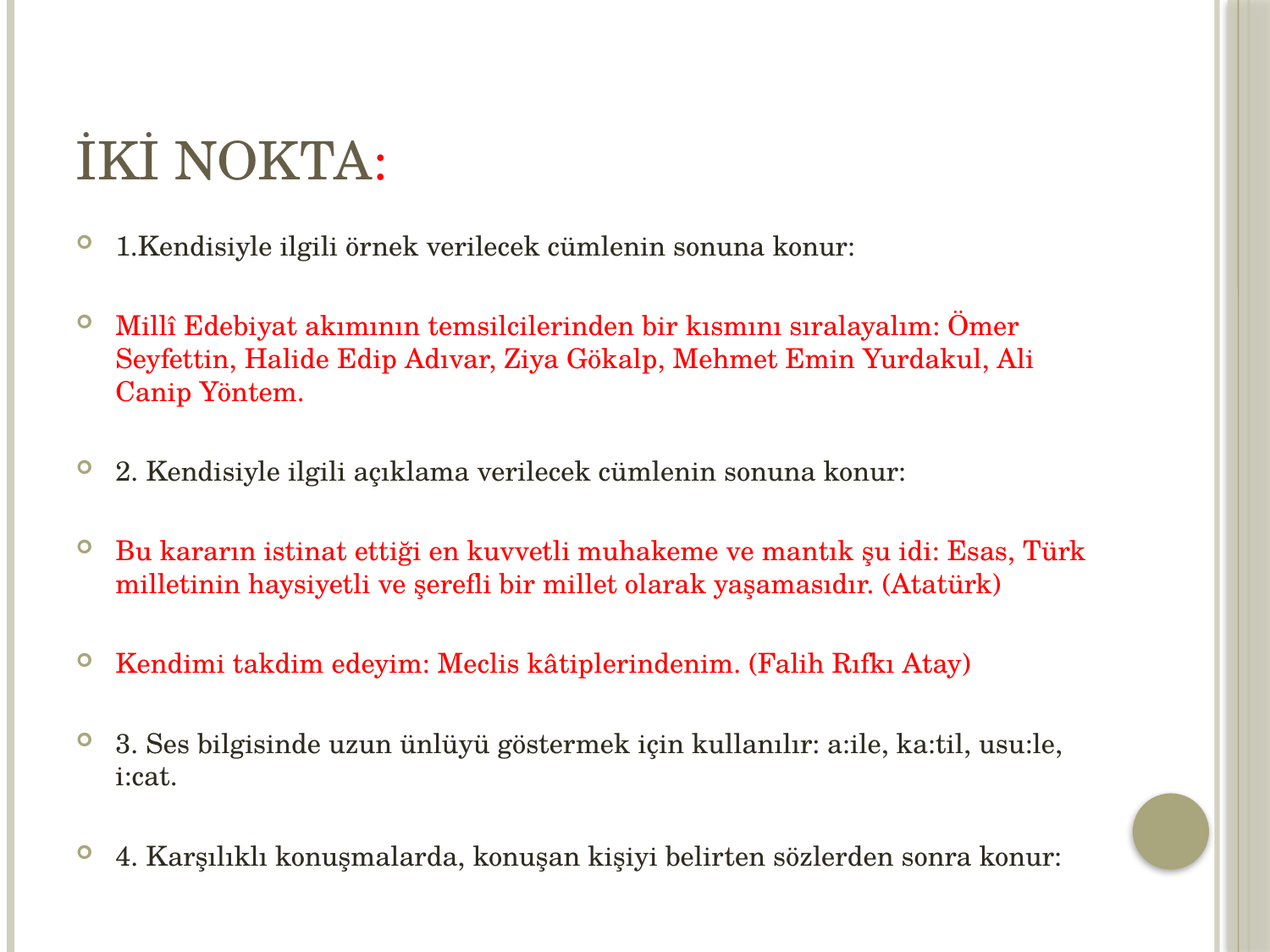

# İKİ NOKTA:
1.Kendisiyle ilgili örnek verilecek cümlenin sonuna konur:

Millî Edebiyat akımının temsilcilerinden bir kısmını sıralayalım: Ömer Seyfettin, Halide Edip Adıvar, Ziya Gökalp, Mehmet Emin Yurdakul, Ali Canip Yöntem.

2. Kendisiyle ilgili açıklama verilecek cümlenin sonuna konur:

Bu kararın istinat ettiği en kuvvetli muhakeme ve mantık şu idi: Esas, Türk milletinin haysiyetli ve şerefli bir millet olarak yaşamasıdır. (Atatürk)

Kendimi takdim edeyim: Meclis kâtiplerindenim. (Falih Rıfkı Atay)

3. Ses bilgisinde uzun ünlüyü göstermek için kullanılır: a:ile, ka:til, usu:le, i:cat.

4. Karşılıklı konuşmalarda, konuşan kişiyi belirten sözlerden sonra konur: